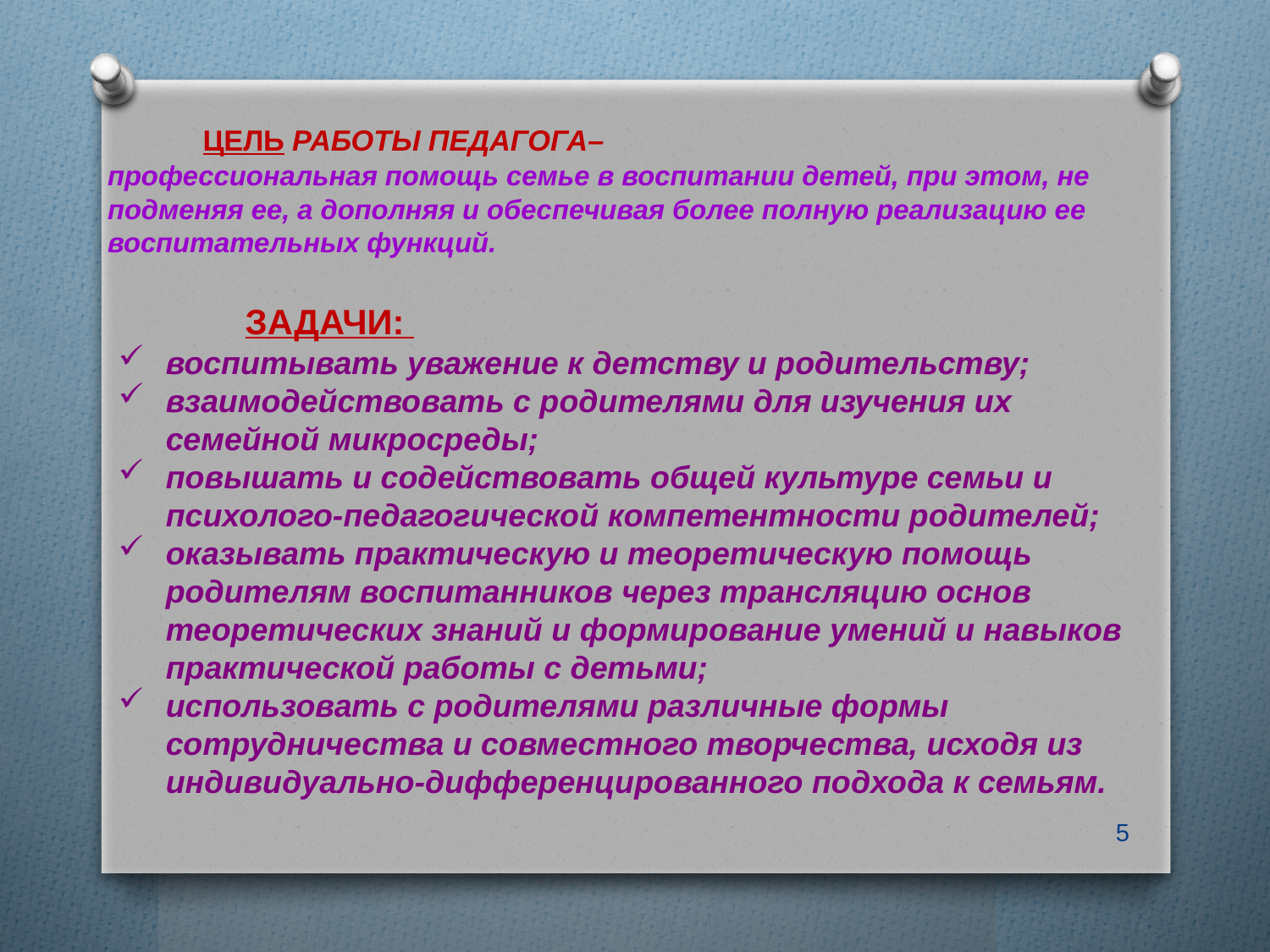

# ЦЕЛЬ РАБОТЫ ПЕДАГОГА– профессиональная помощь семье в воспитании детей, при этом, не подменяя ее, а дополняя и обеспечивая более полную реализацию ее воспитательных функций.
	ЗАДАЧИ:
воспитывать уважение к детству и родительству;
взаимодействовать с родителями для изучения их семейной микросреды;
повышать и содействовать общей культуре семьи и психолого-педагогической компетентности родителей;
оказывать практическую и теоретическую помощь родителям воспитанников через трансляцию основ теоретических знаний и формирование умений и навыков практической работы с детьми;
использовать с родителями различные формы сотрудничества и совместного творчества, исходя из индивидуально-дифференцированного подхода к семьям.

5